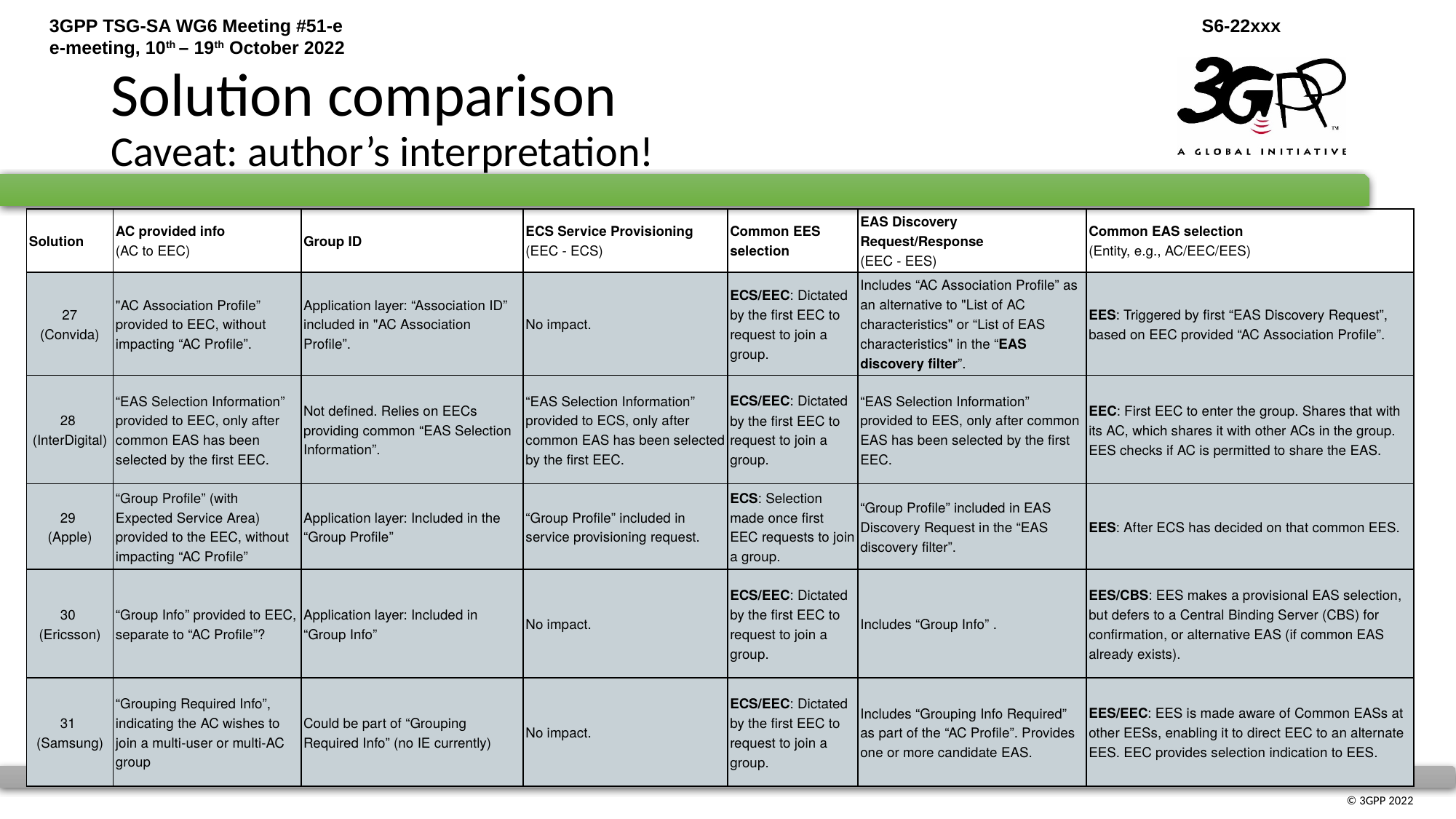

# Solution comparison Caveat: author’s interpretation!
| Solution | AC provided info (AC to EEC) | Group ID | ECS Service Provisioning (EEC - ECS) | Common EES selection | EAS Discovery Request/Response (EEC - EES) | Common EAS selection (Entity, e.g., AC/EEC/EES) |
| --- | --- | --- | --- | --- | --- | --- |
| 27 (Convida) | "AC Association Profile” provided to EEC, without impacting “AC Profile”. | Application layer: “Association ID” included in "AC Association Profile”. | No impact. | ECS/EEC: Dictated by the first EEC to request to join a group. | Includes “AC Association Profile” as an alternative to "List of AC characteristics" or “List of EAS characteristics" in the “EAS discovery filter”. | EES: Triggered by first “EAS Discovery Request”, based on EEC provided “AC Association Profile”. |
| 28  (InterDigital) | “EAS Selection Information” provided to EEC, only after common EAS has been selected by the first EEC. | Not defined. Relies on EECs providing common “EAS Selection Information”. | “EAS Selection Information” provided to ECS, only after common EAS has been selected by the first EEC. | ECS/EEC: Dictated by the first EEC to request to join a group. | “EAS Selection Information” provided to EES, only after common EAS has been selected by the first EEC. | EEC: First EEC to enter the group. Shares that with its AC, which shares it with other ACs in the group. EES checks if AC is permitted to share the EAS. |
| 29  (Apple) | “Group Profile” (with Expected Service Area) provided to the EEC, without impacting “AC Profile” | Application layer: Included in the “Group Profile” | “Group Profile” included in service provisioning request. | ECS: Selection made once first EEC requests to join a group. | “Group Profile” included in EAS Discovery Request in the “EAS discovery filter”. | EES: After ECS has decided on that common EES. |
| 30  (Ericsson) | “Group Info” provided to EEC, separate to “AC Profile”? | Application layer: Included in “Group Info” | No impact. | ECS/EEC: Dictated by the first EEC to request to join a group. | Includes “Group Info” . | EES/CBS: EES makes a provisional EAS selection, but defers to a Central Binding Server (CBS) for confirmation, or alternative EAS (if common EAS already exists). |
| 31  (Samsung) | “Grouping Required Info”, indicating the AC wishes to join a multi-user or multi-AC group | Could be part of “Grouping Required Info” (no IE currently) | No impact. | ECS/EEC: Dictated by the first EEC to request to join a group. | Includes “Grouping Info Required” as part of the “AC Profile”. Provides one or more candidate EAS. | EES/EEC: EES is made aware of Common EASs at other EESs, enabling it to direct EEC to an alternate EES. EEC provides selection indication to EES. |